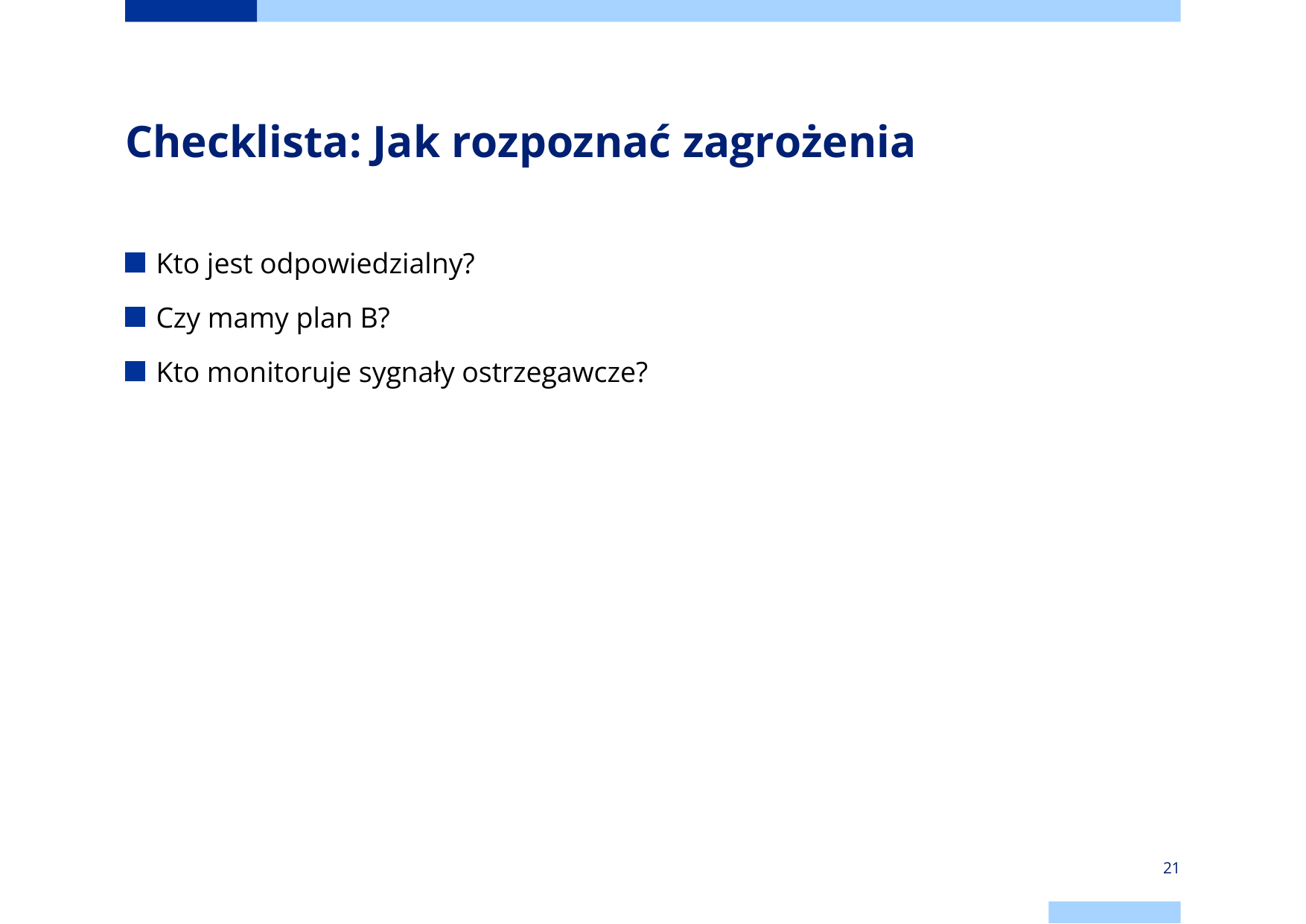

# Checklista: Jak rozpoznać zagrożenia
Kto jest odpowiedzialny?
Czy mamy plan B?
Kto monitoruje sygnały ostrzegawcze?
21